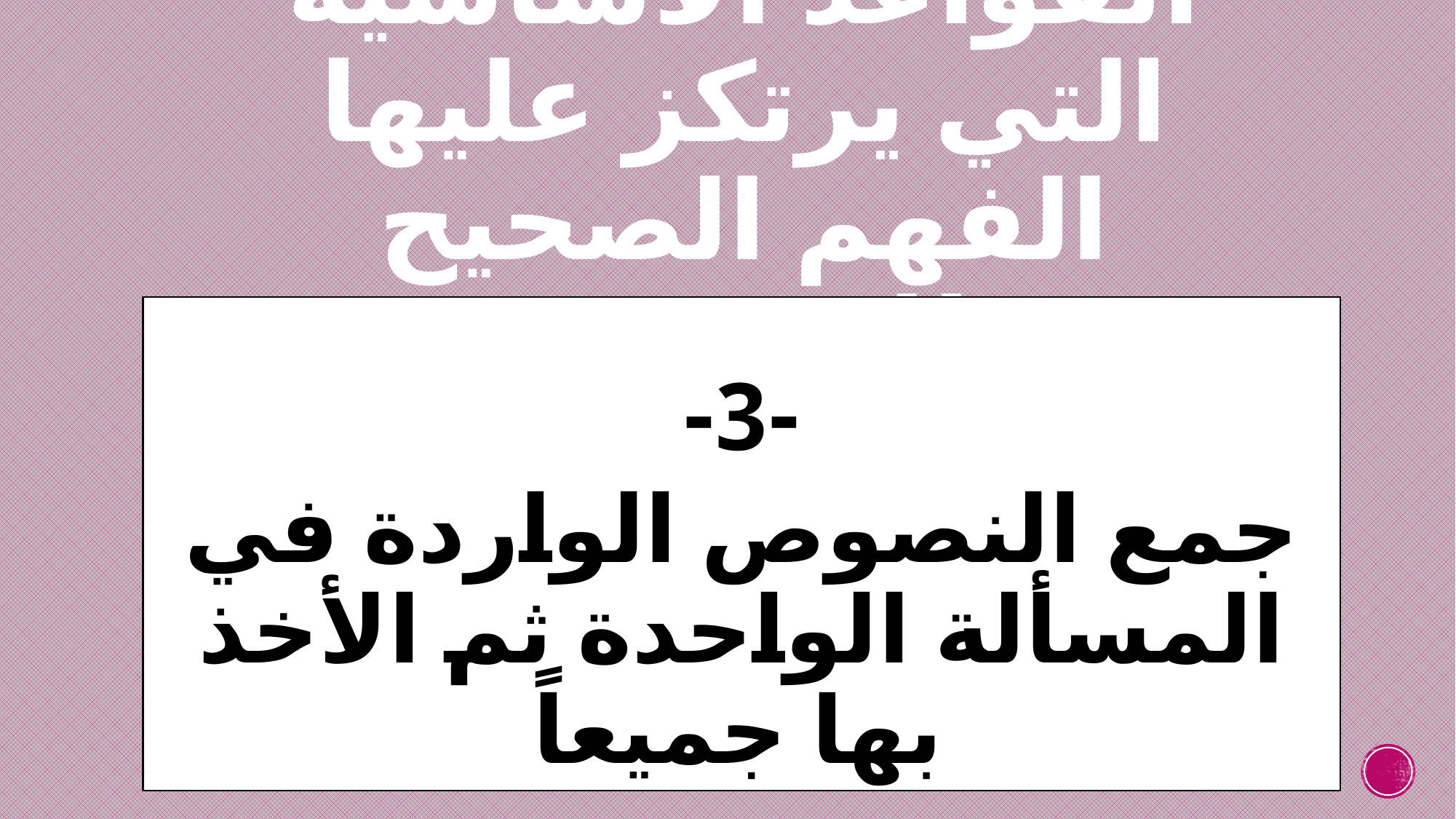

# القواعد الأساسية التي يرتكز عليها الفهم الصحيح للنصوص

-3-
جمع النصوص الواردة في المسألة الواحدة ثم الأخذ بها جميعاً